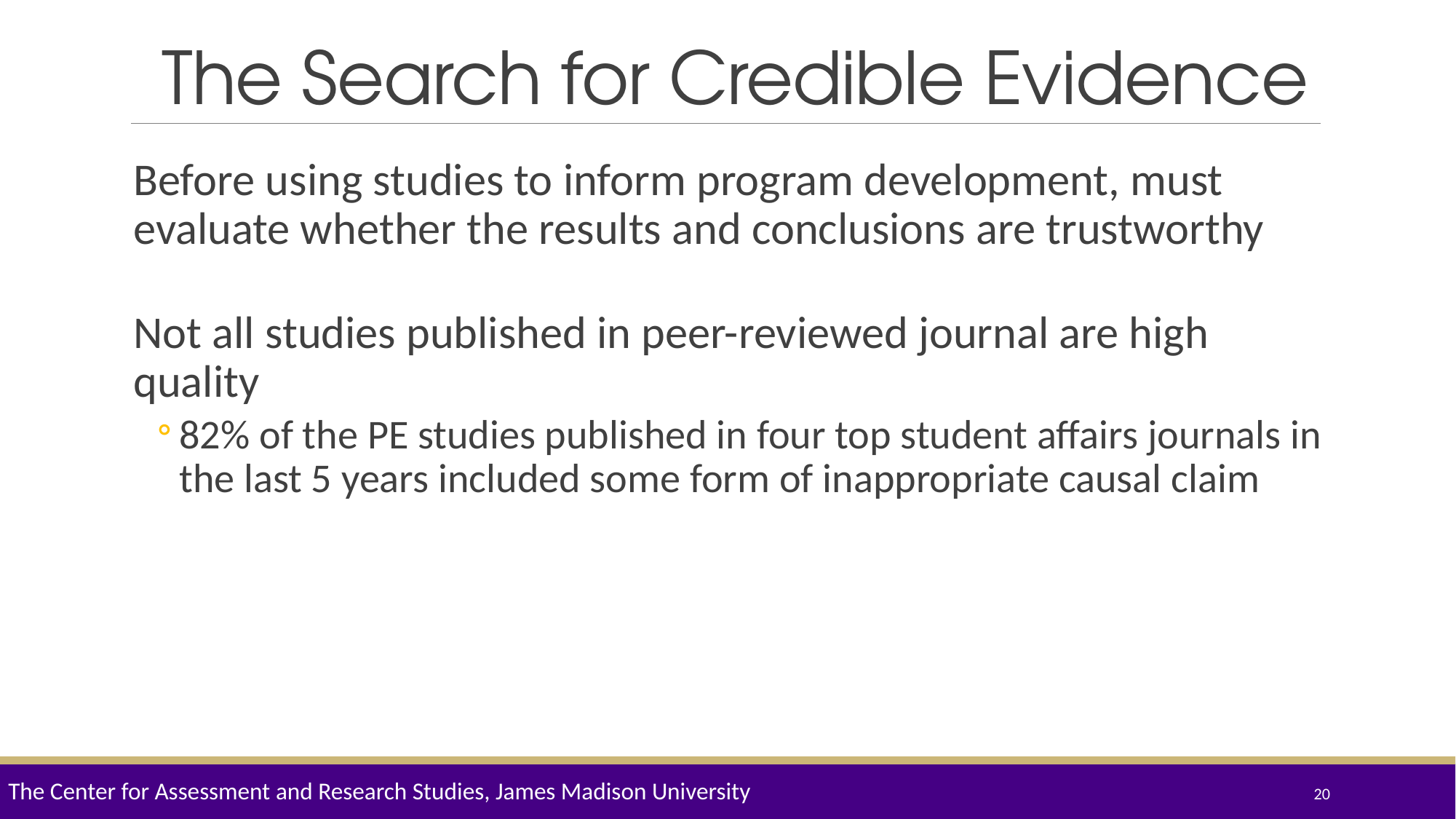

# The Search for Credible Evidence
Before using studies to inform program development, must evaluate whether the results and conclusions are trustworthy
Not all studies published in peer-reviewed journal are high quality
82% of the PE studies published in four top student affairs journals in the last 5 years included some form of inappropriate causal claim

The Center for Assessment and Research Studies, James Madison University
20